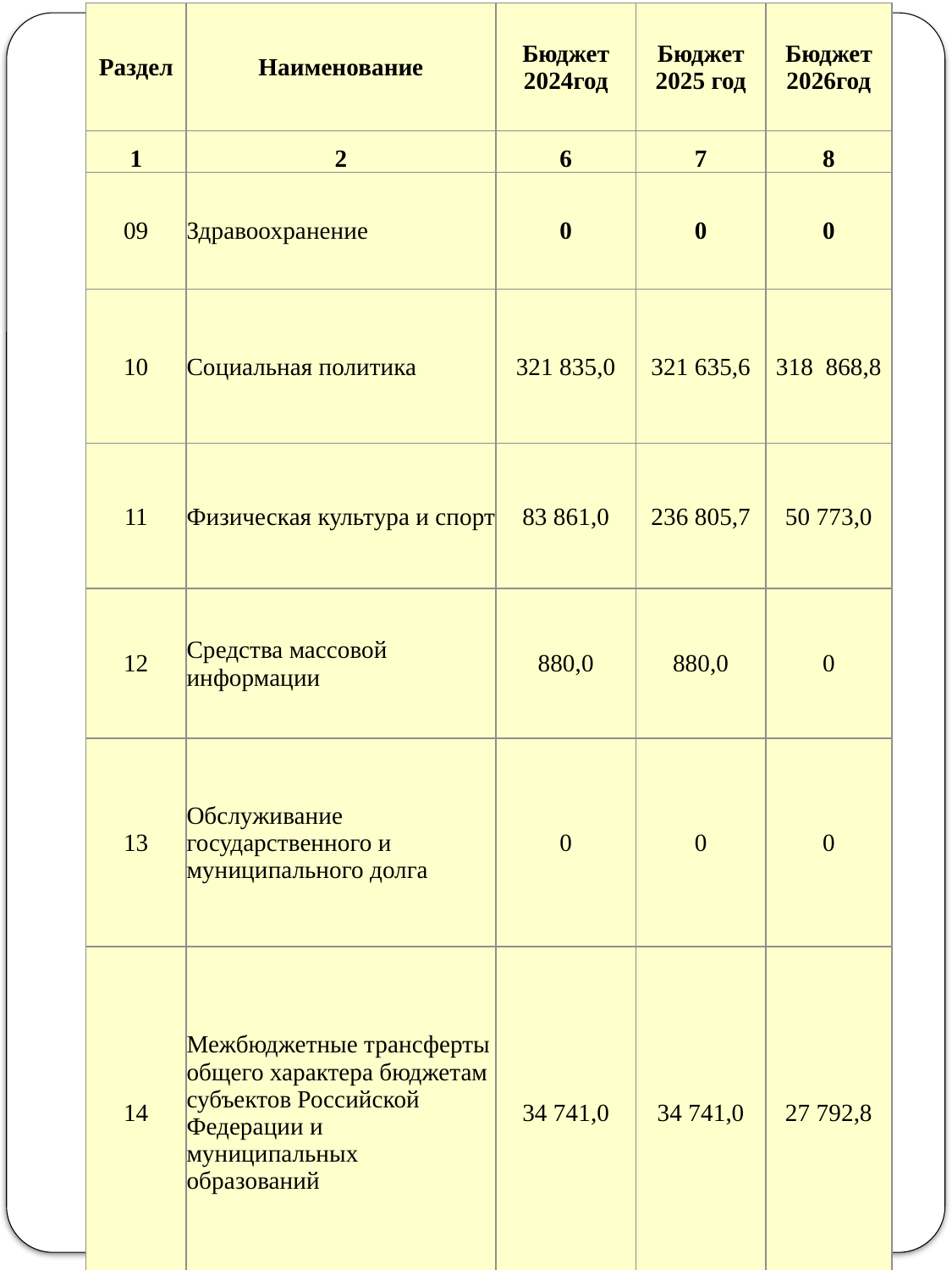

| Раздел | Наименование | Бюджет 2024год | Бюджет 2025 год | Бюджет 2026год |
| --- | --- | --- | --- | --- |
| 1 | 2 | 6 | 7 | 8 |
| 09 | Здравоохранение | 0 | 0 | 0 |
| 10 | Социальная политика | 321 835,0 | 321 635,6 | 318 868,8 |
| 11 | Физическая культура и спорт | 83 861,0 | 236 805,7 | 50 773,0 |
| 12 | Средства массовой информации | 880,0 | 880,0 | 0 |
| 13 | Обслуживание государственного и муниципального долга | 0 | 0 | 0 |
| 14 | Межбюджетные трансферты общего характера бюджетам субъектов Российской Федерации и муниципальных образований | 34 741,0 | 34 741,0 | 27 792,8 |